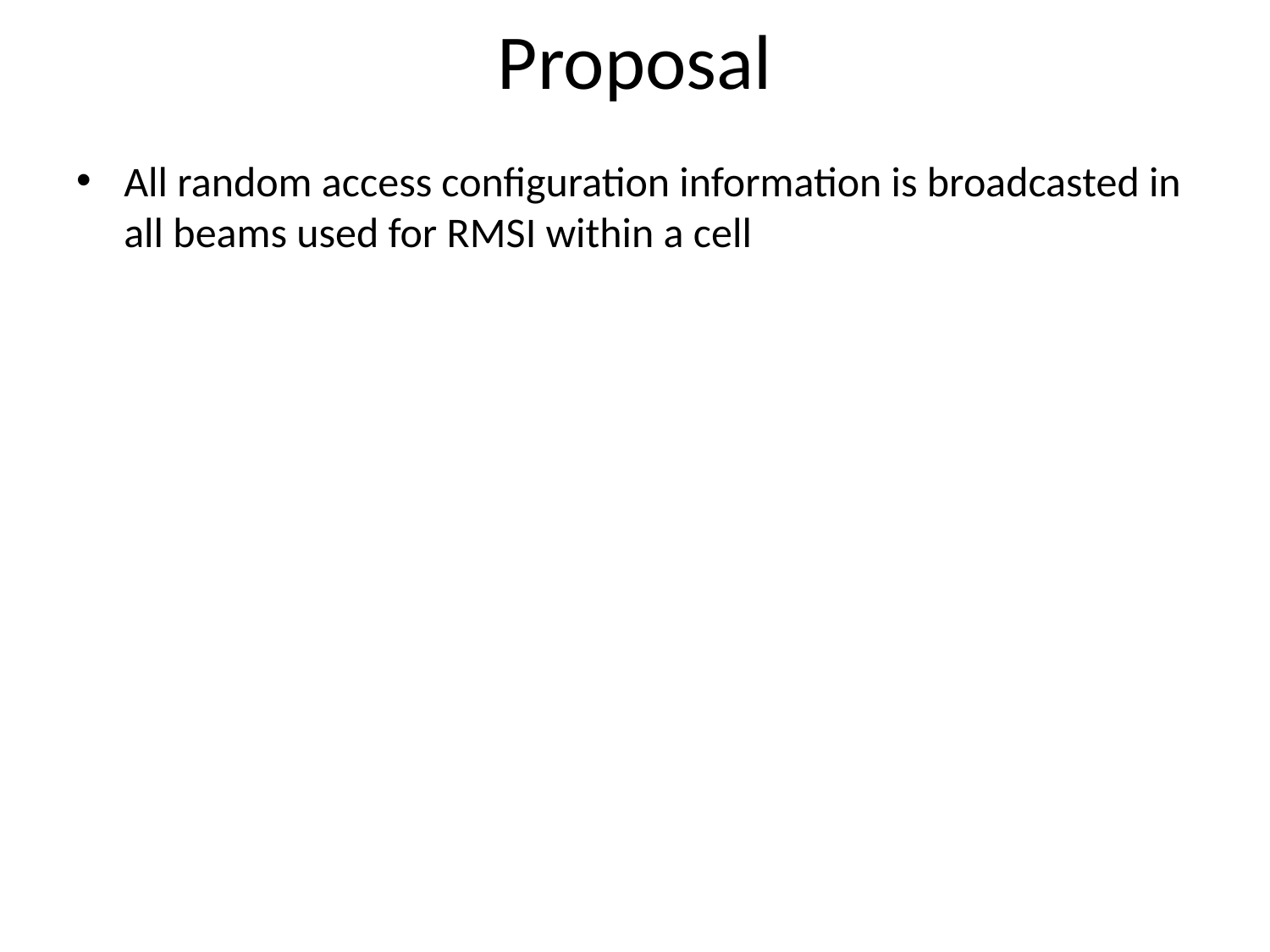

# Proposal
All random access configuration information is broadcasted in all beams used for RMSI within a cell